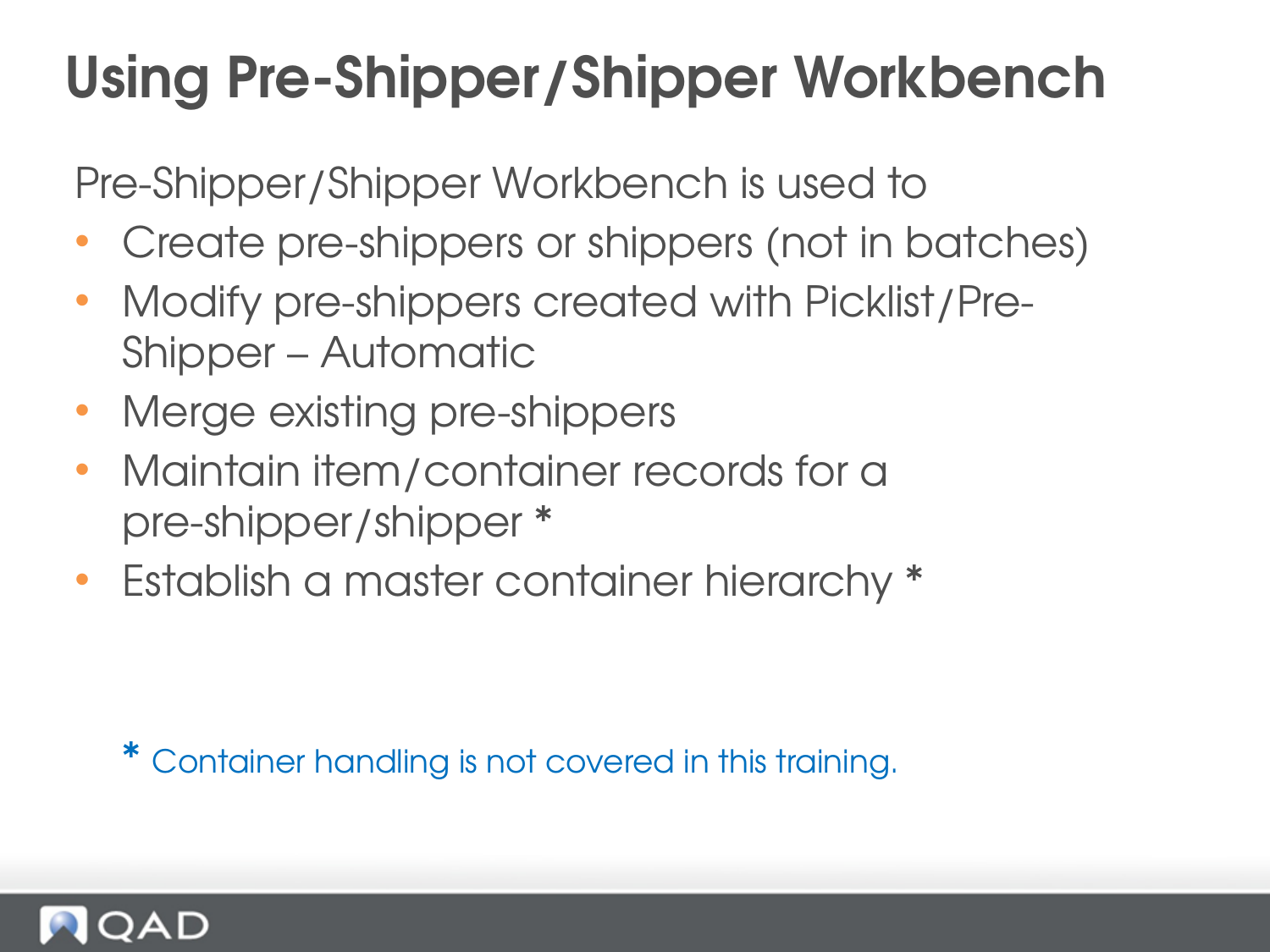

Using Pre-Shipper/Shipper Workbench
# Pre-Shipper/Shipper Workbench is used to
Create pre-shippers or shippers (not in batches)
Modify pre-shippers created with Picklist/Pre-Shipper – Automatic
Merge existing pre-shippers
Maintain item/container records for a pre-shipper/shipper *
Establish a master container hierarchy *

	* Container handling is not covered in this training.